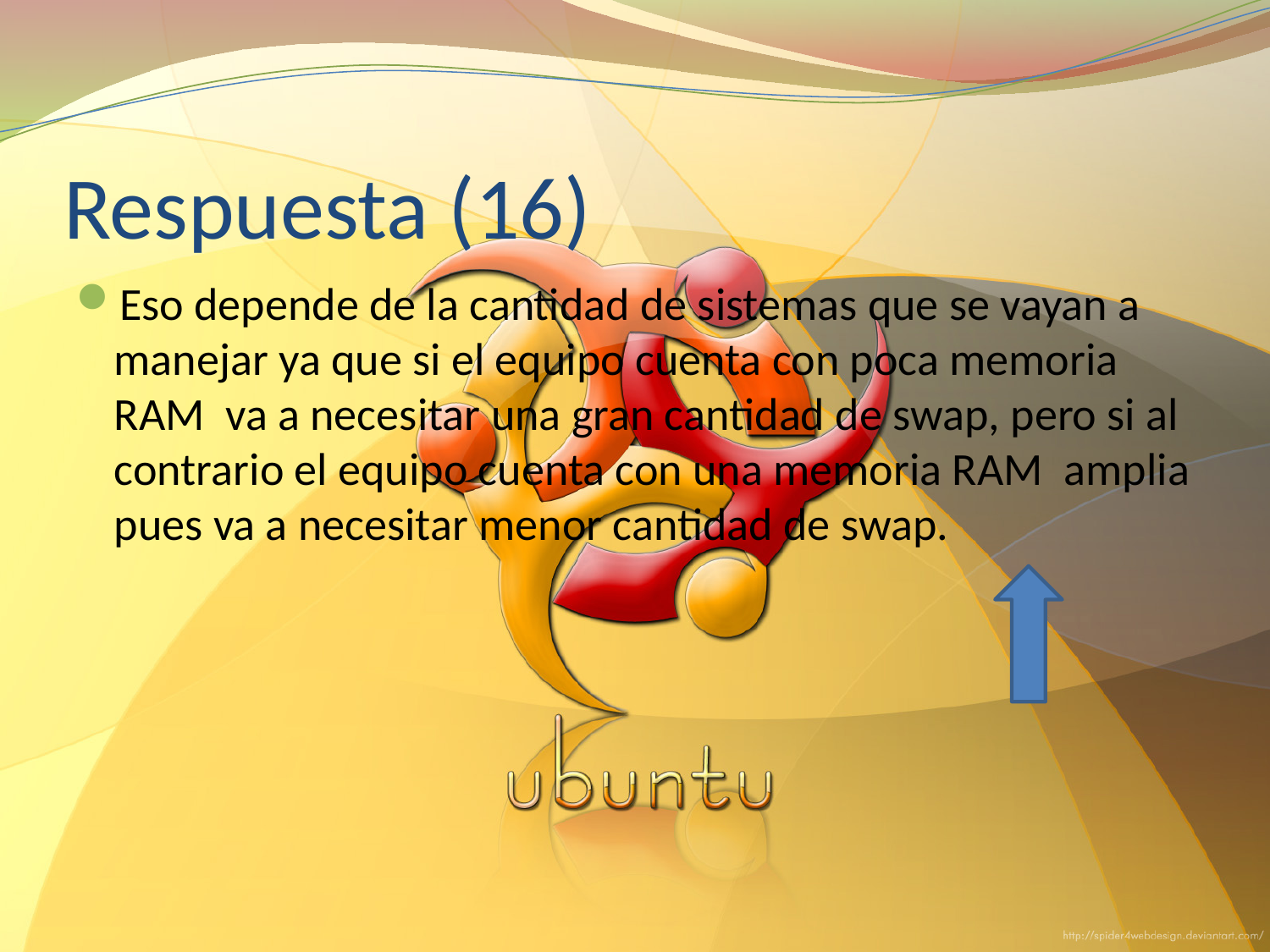

# Respuesta (16)
Eso depende de la cantidad de sistemas que se vayan a manejar ya que si el equipo cuenta con poca memoria RAM  va a necesitar una gran cantidad de swap, pero si al contrario el equipo cuenta con una memoria RAM  amplia pues va a necesitar menor cantidad de swap.